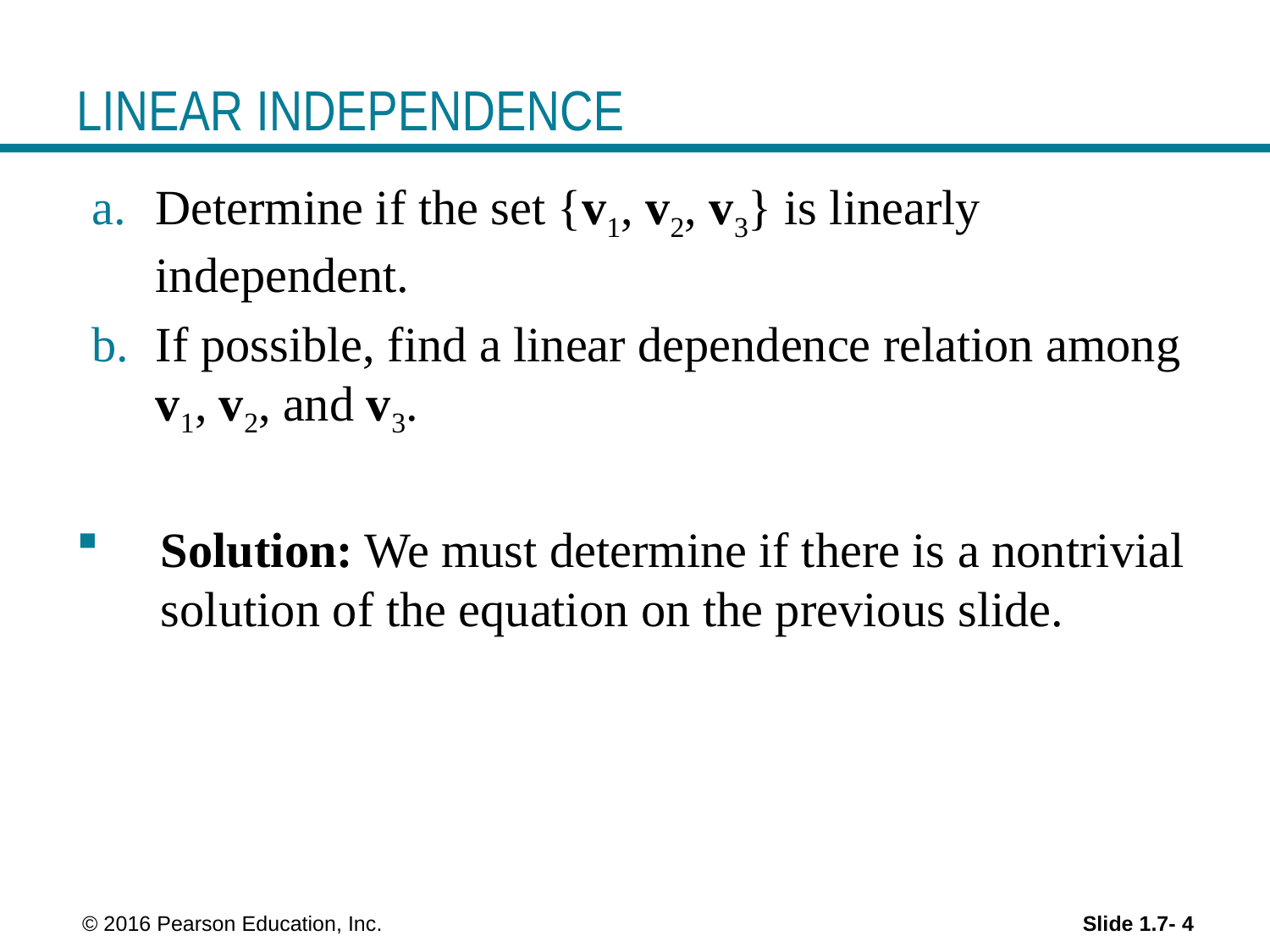

# LINEAR INDEPENDENCE
Determine if the set {v1, v2, v3} is linearly independent.
If possible, find a linear dependence relation among v1, v2, and v3.

Solution: We must determine if there is a nontrivial solution of the equation on the previous slide.
 © 2016 Pearson Education, Inc.
Slide 1.7- 4